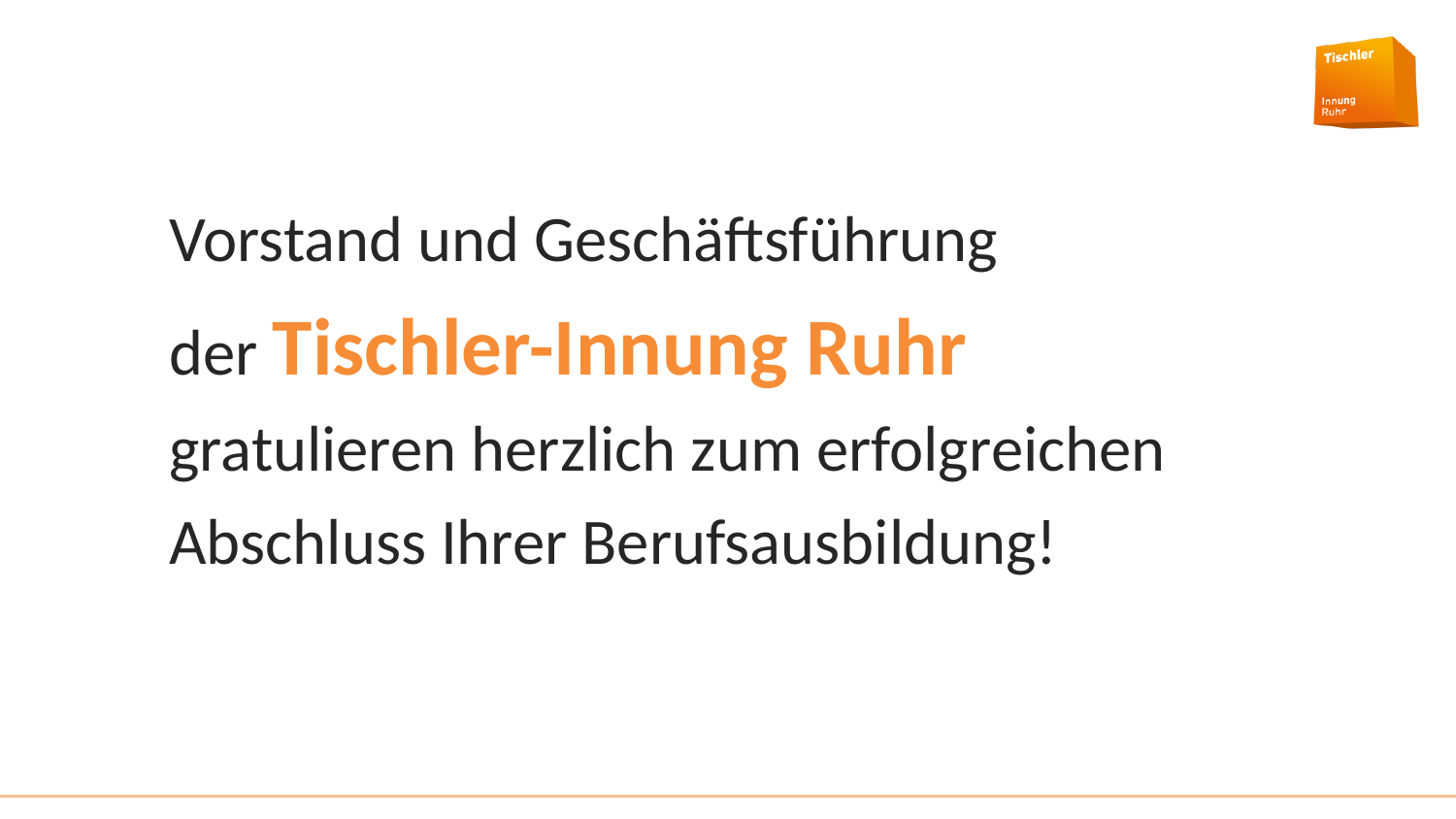

# Vorstand und Geschäftsführung der Tischler-Innung Ruhr gratulieren herzlich zum erfolgreichen Abschluss Ihrer Berufsausbildung!